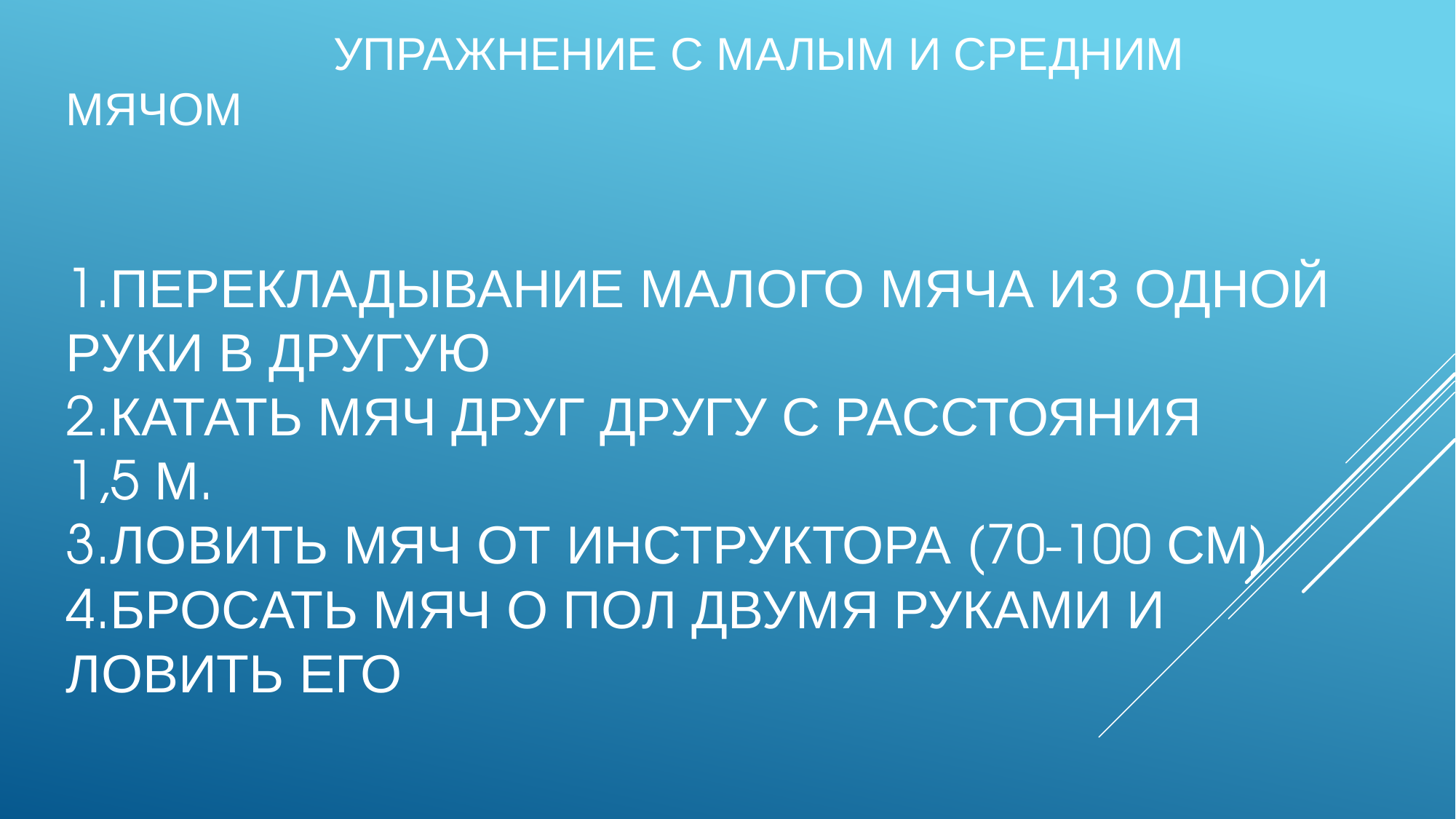

# Упражнение с малым и средним  мячом   1.Перекладывание малого мяча из одной руки в другую 2.Катать мяч друг другу с расстояния 1,5 м. 3.Ловить мяч от инструктора (70-100 см) 4.Бросать мяч о пол двумя руками и ловить его